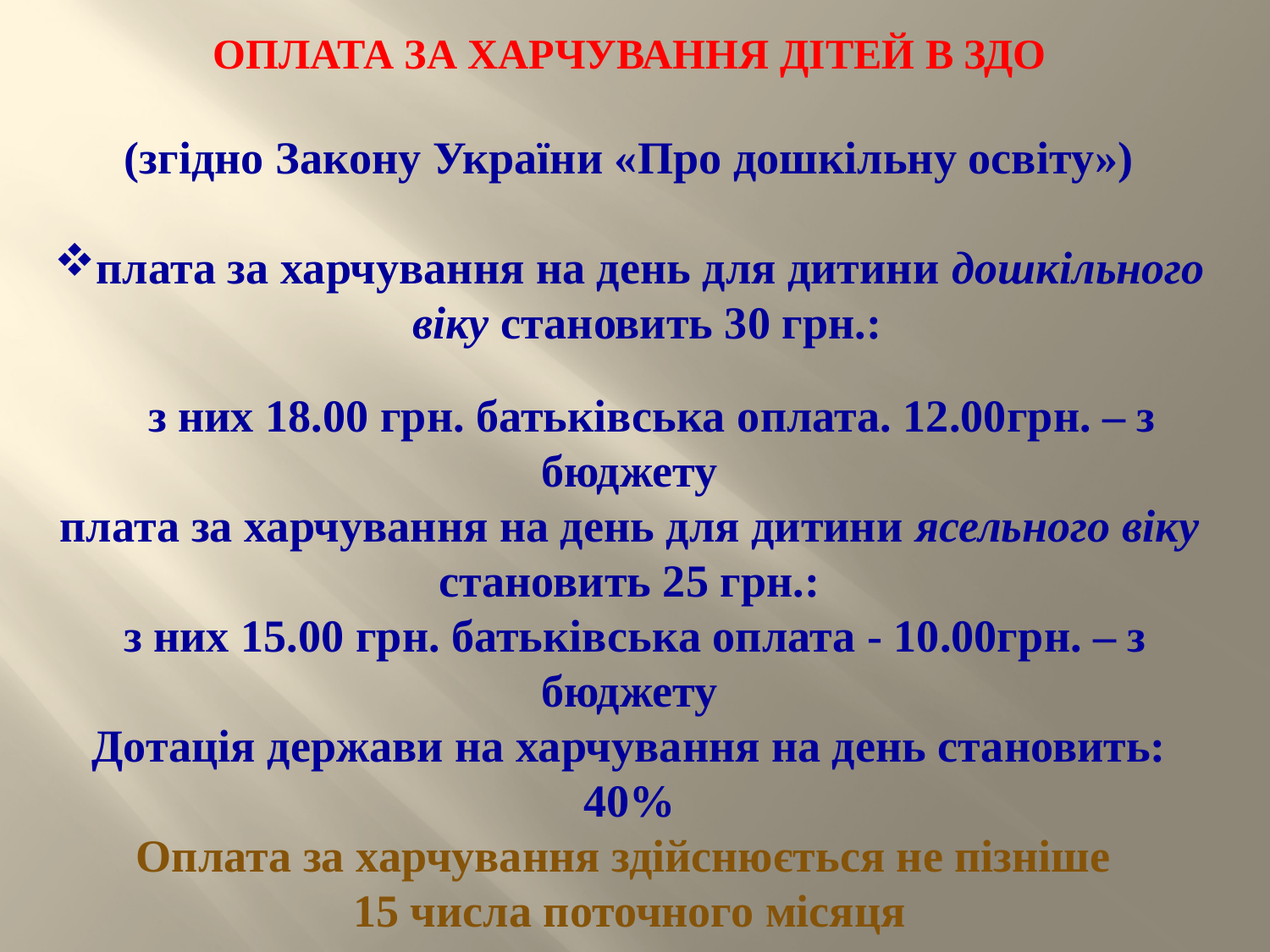

ОПЛАТА ЗА ХАРЧУВАННЯ ДІТЕЙ В ЗДО

(згідно Закону України «Про дошкільну освіту»)

плата за харчування на день для дитини дошкільного віку становить 30 грн.:

    з них 18.00 грн. батьківська оплата. 12.00грн. – з бюджету
плата за харчування на день для дитини ясельного віку становить 25 грн.:
 з них 15.00 грн. батьківська оплата - 10.00грн. – з бюджету
Дотація держави на харчування на день становить: 40%
Оплата за харчування здійснюється не пізніше
15 числа поточного місяця